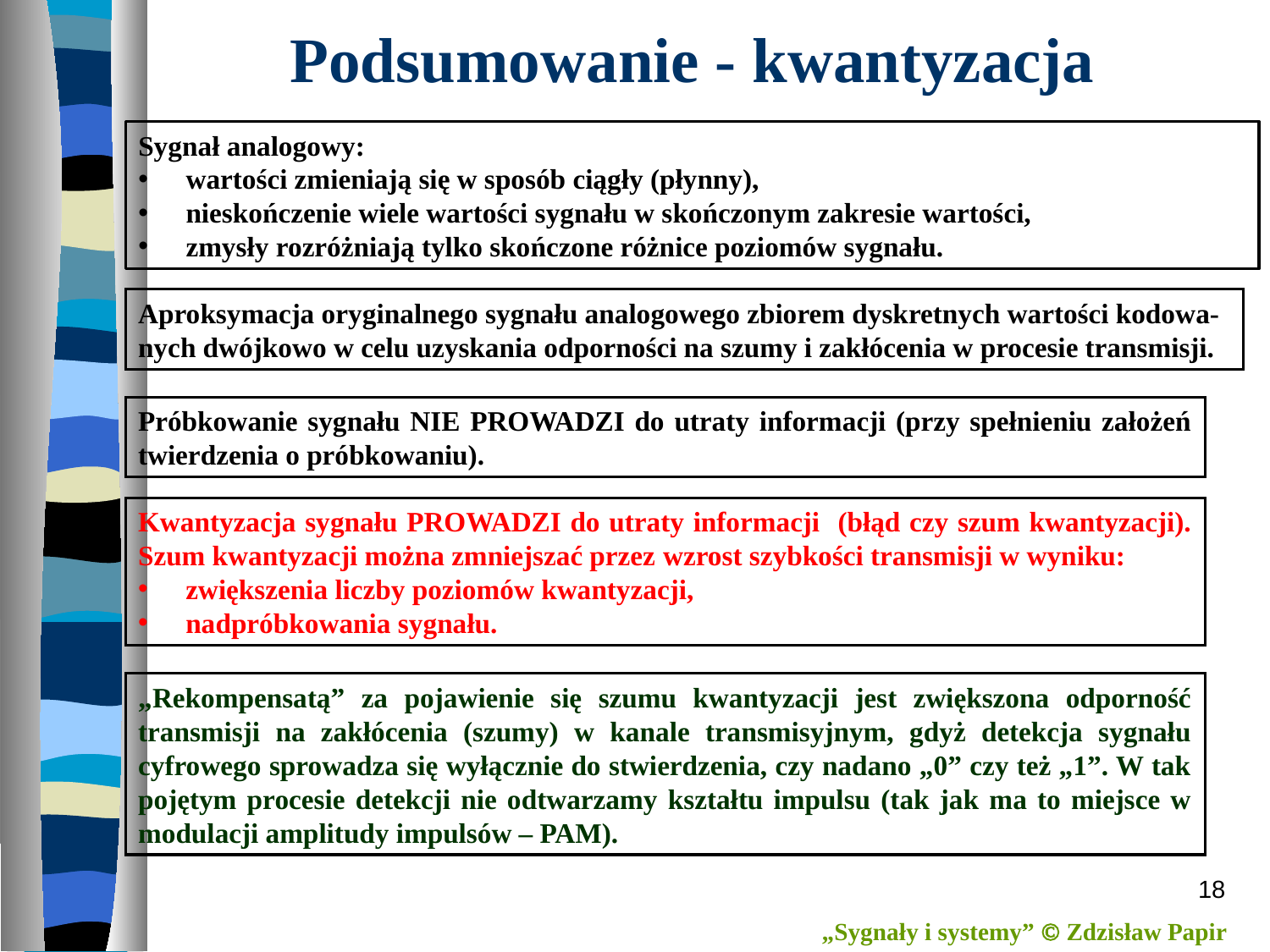

# Podsumowanie - kwantyzacja
Sygnał analogowy:
wartości zmieniają się w sposób ciągły (płynny),
nieskończenie wiele wartości sygnału w skończonym zakresie wartości,
zmysły rozróżniają tylko skończone różnice poziomów sygnału.

Aproksymacja oryginalnego sygnału analogowego zbiorem dyskretnych wartości kodowa-nych dwójkowo w celu uzyskania odporności na szumy i zakłócenia w procesie transmisji.
Próbkowanie sygnału NIE PROWADZI do utraty informacji (przy spełnieniu założeń twierdzenia o próbkowaniu).
Kwantyzacja sygnału PROWADZI do utraty informacji  (błąd czy szum kwantyzacji). Szum kwantyzacji można zmniejszać przez wzrost szybkości transmisji w wyniku:
zwiększenia liczby poziomów kwantyzacji,
nadpróbkowania sygnału.
„Rekompensatą” za pojawienie się szumu kwantyzacji jest zwiększona odporność transmisji na zakłócenia (szumy) w kanale transmisyjnym, gdyż detekcja sygnału cyfrowego sprowadza się wyłącznie do stwierdzenia, czy nadano „0” czy też „1”. W tak pojętym procesie detekcji nie odtwarzamy kształtu impulsu (tak jak ma to miejsce w modulacji amplitudy impulsów – PAM).
18
„Sygnały i systemy” © Zdzisław Papir